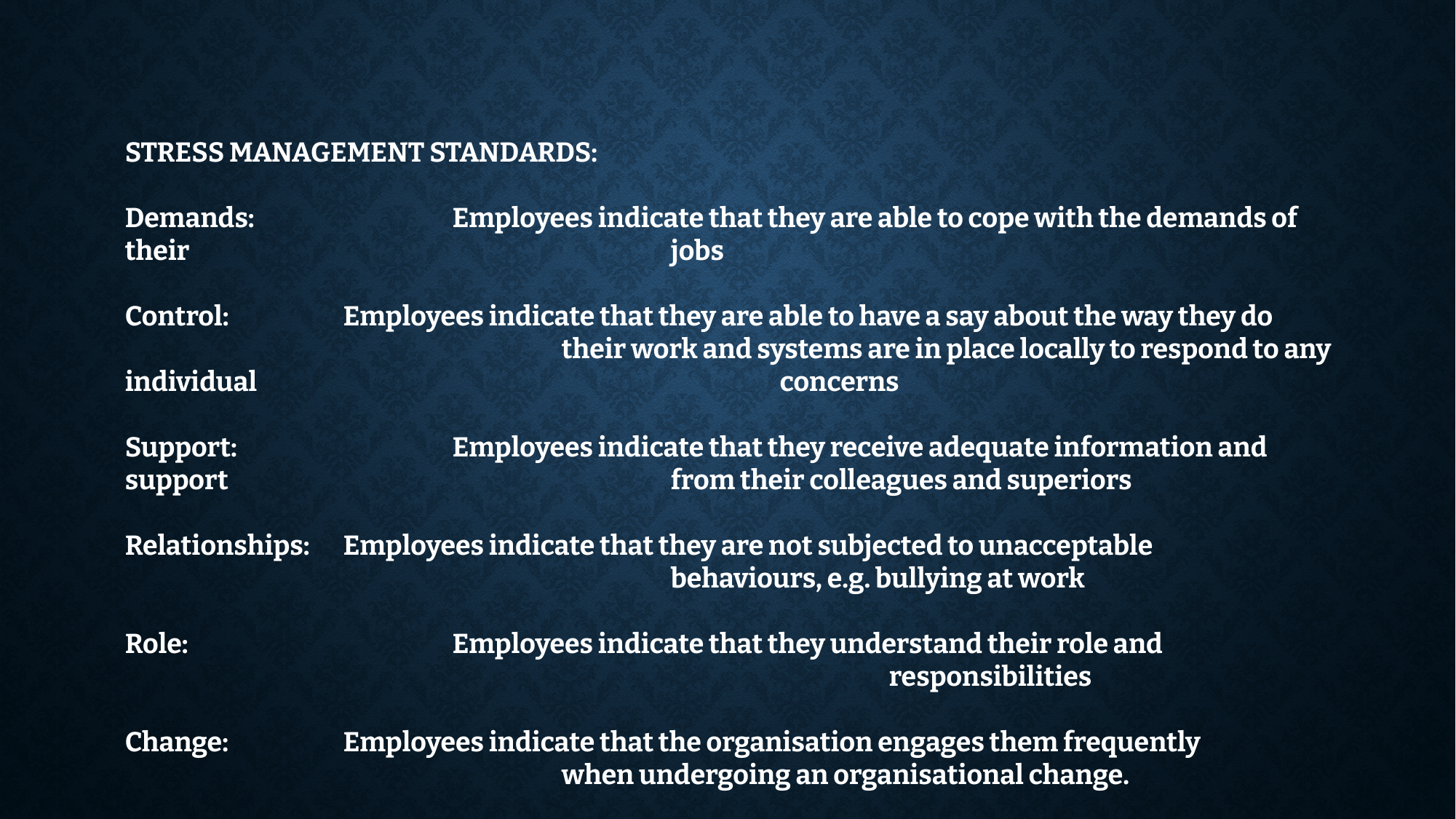

STRESS MANAGEMENT STANDARDS:

Demands:		Employees indicate that they are able to cope with the demands of their 					jobs

Control:		Employees indicate that they are able to have a say about the way they do 					their work and systems are in place locally to respond to any individual 					concerns

Support:		Employees indicate that they receive adequate information and support 					from their colleagues and superiors

Relationships:	Employees indicate that they are not subjected to unacceptable 							behaviours, e.g. bullying at work

Role:			Employees indicate that they understand their role and 									responsibilities

Change:		Employees indicate that the organisation engages them frequently 						when undergoing an organisational change.